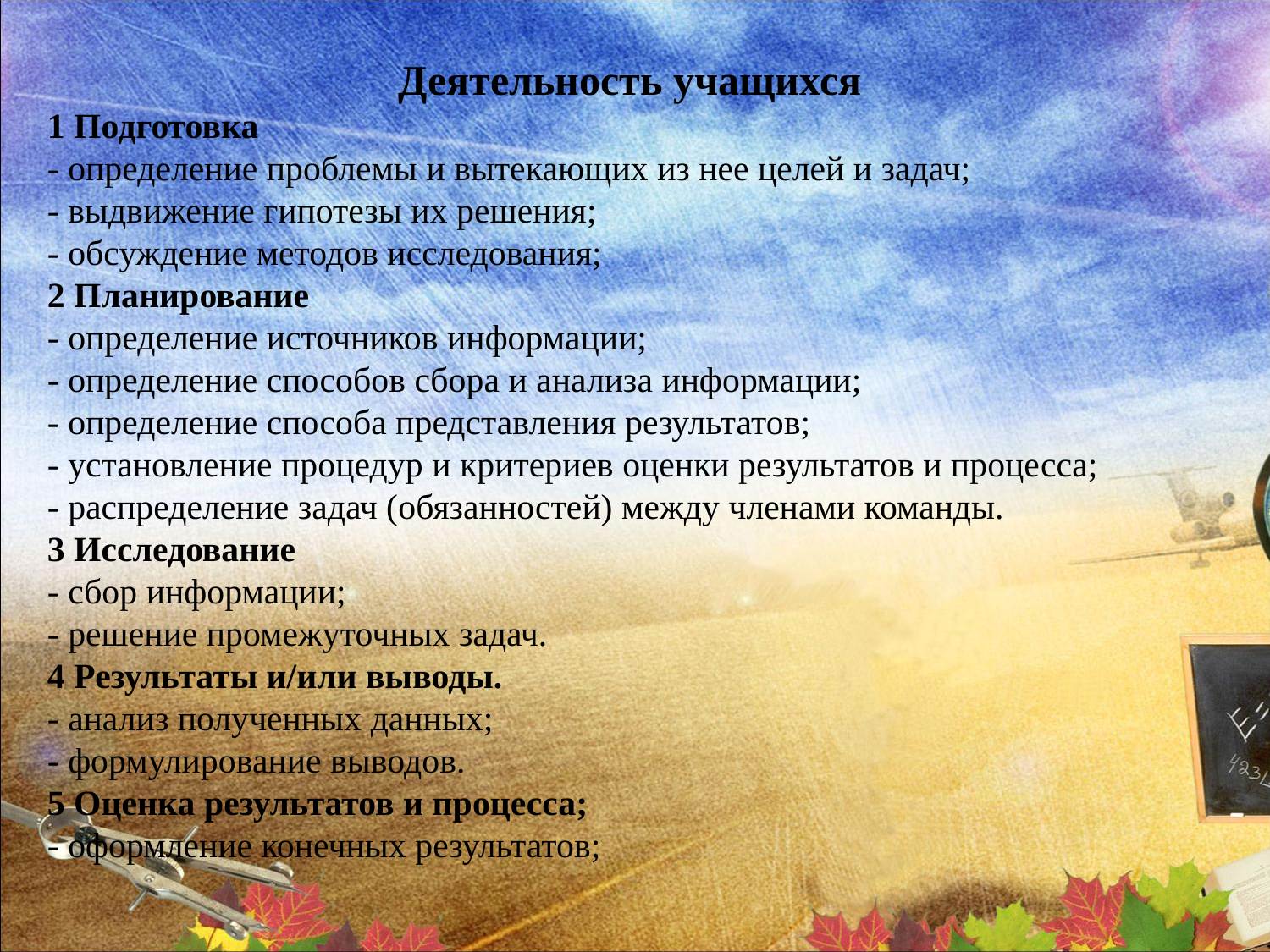

Деятельность учащихся
1 Подготовка
- определение проблемы и вытекающих из нее целей и задач;
- выдвижение гипотезы их решения;
- обсуждение методов исследования;
2 Планирование
- определение источников информации;
- определение способов сбора и анализа информации;
- определение способа представления результатов;
- установление процедур и критериев оценки результатов и процесса;
- распределение задач (обязанностей) между членами команды.
3 Исследование
- сбор информации;
- решение промежуточных задач.
4 Результаты и/или выводы.
- анализ полученных данных;
- формулирование выводов.
5 Оценка результатов и процесса;
- оформление конечных результатов;